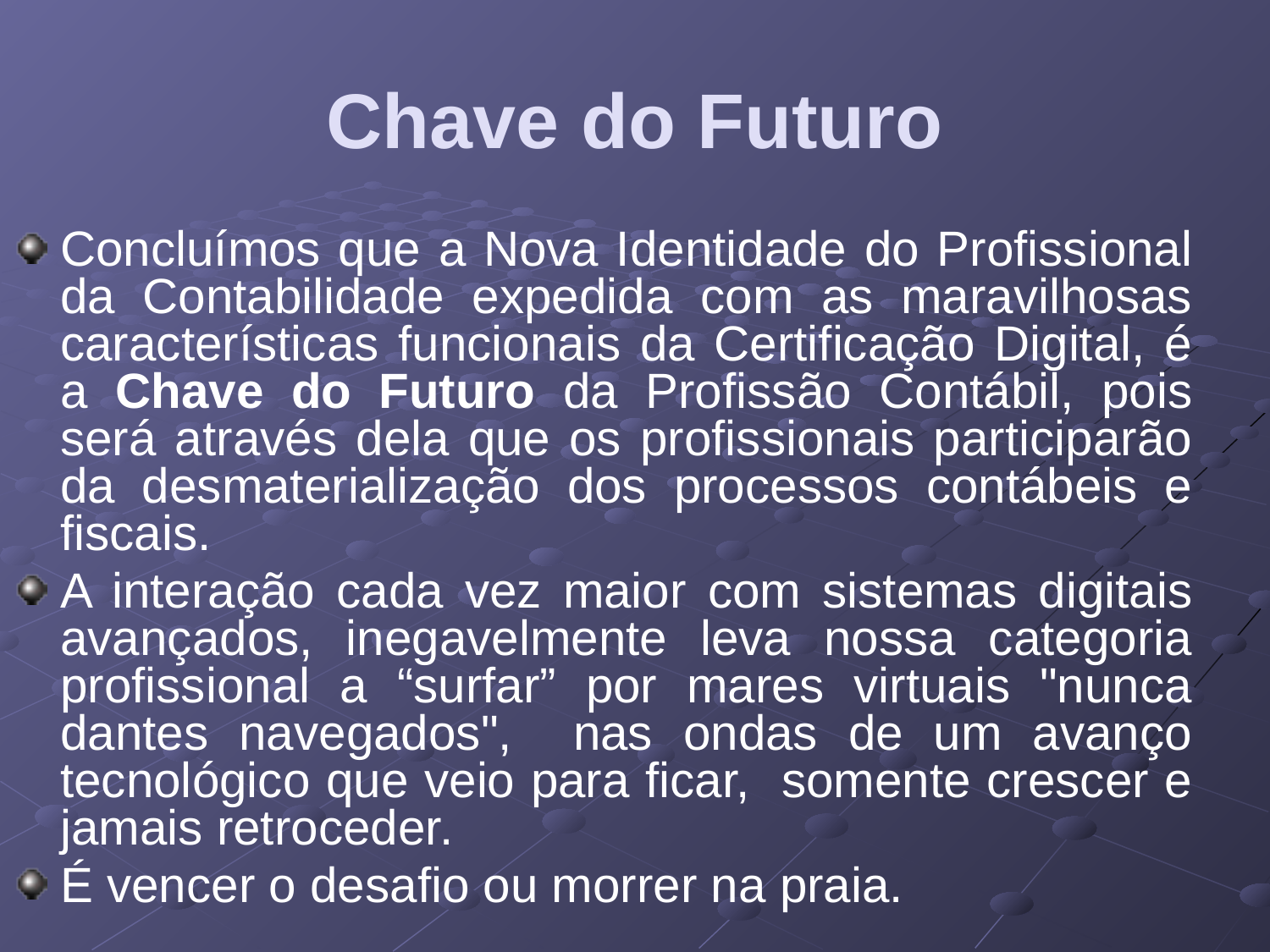

# Chave do Futuro
Concluímos que a Nova Identidade do Profissional da Contabilidade expedida com as maravilhosas características funcionais da Certificação Digital, é a Chave do Futuro da Profissão Contábil, pois será através dela que os profissionais participarão da desmaterialização dos processos contábeis e fiscais.
A interação cada vez maior com sistemas digitais avançados, inegavelmente leva nossa categoria profissional a “surfar” por mares virtuais "nunca dantes navegados",  nas ondas de um avanço tecnológico que veio para ficar,  somente crescer e jamais retroceder.
É vencer o desafio ou morrer na praia.